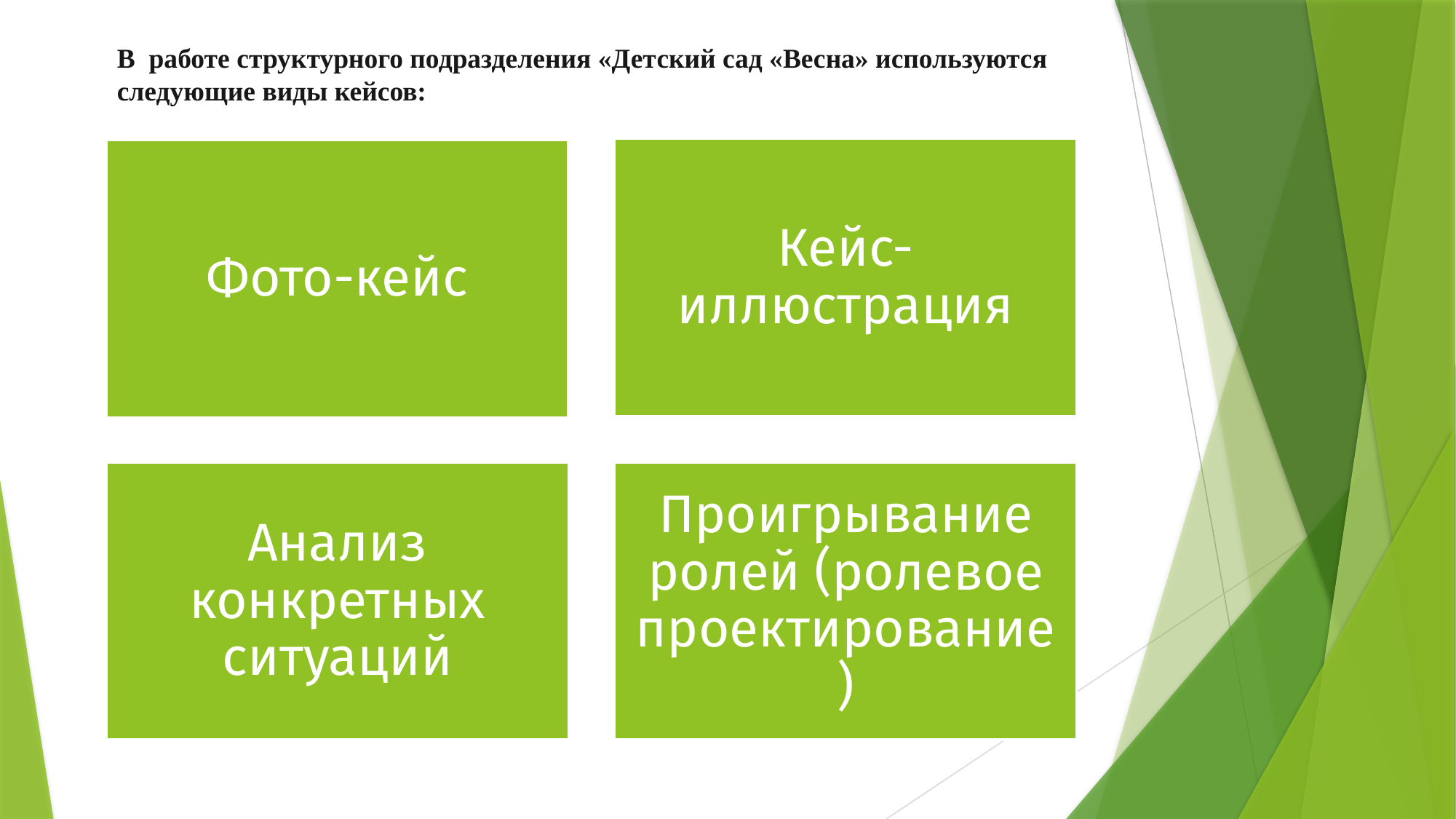

В  работе структурного подразделения «Детский сад «Весна» используются следующие виды кейсов:

Фото-кейс
Кейс-иллюстрация
Анализ конкретных ситуаций
Проигрывание ролей (ролевое проектирование)